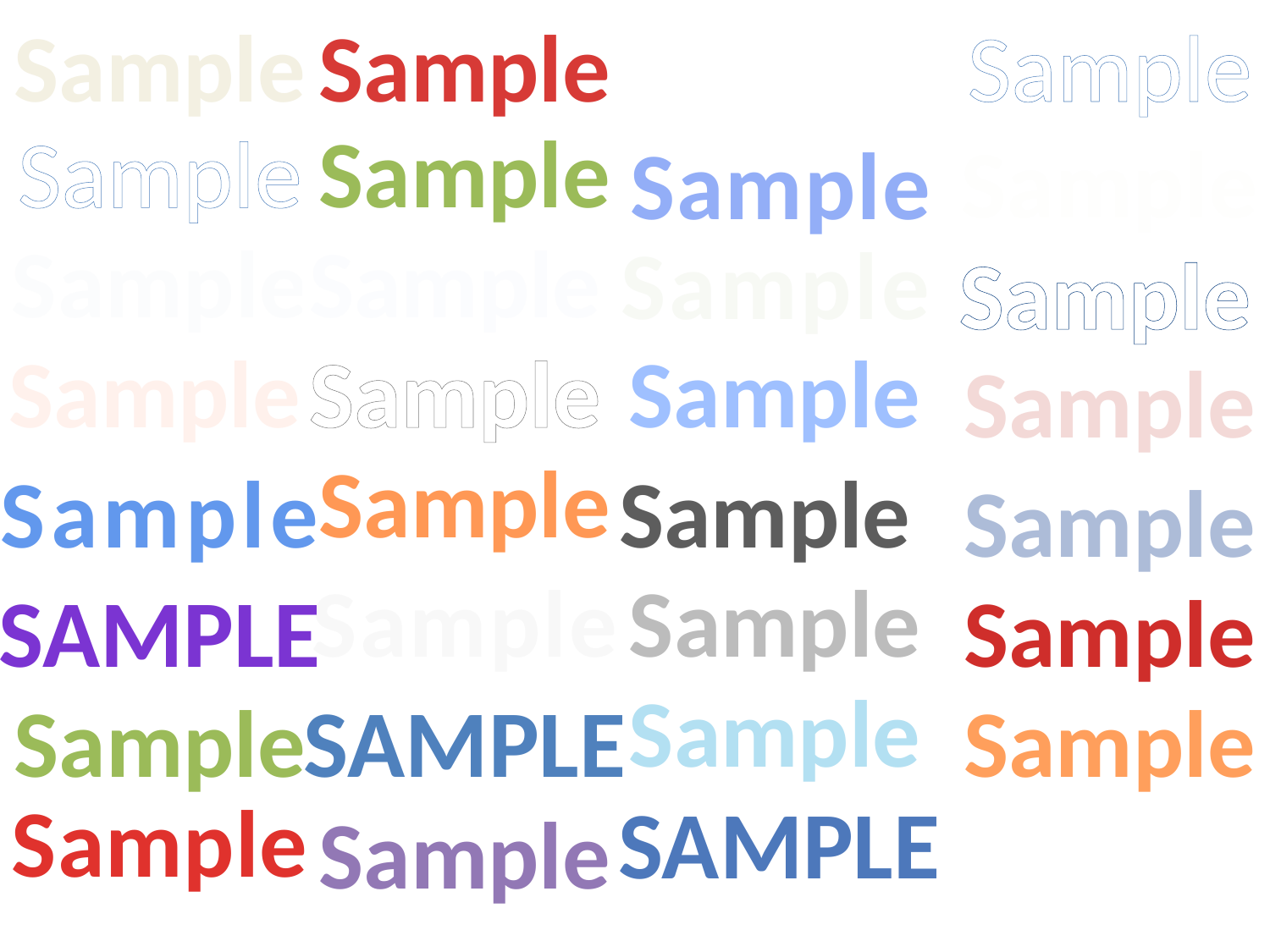

Sample
Sample
Sample
Sample
Sample
Sample
Sample
Sample
Sample
Sample
Sample
Sample
Sample
Sample
Sample
Sample
Sample
Sample
Sample
Sample
Sample
Sample
Sample
Sample
Sample
Sample
Sample
Sample
Sample
Sample
Sample